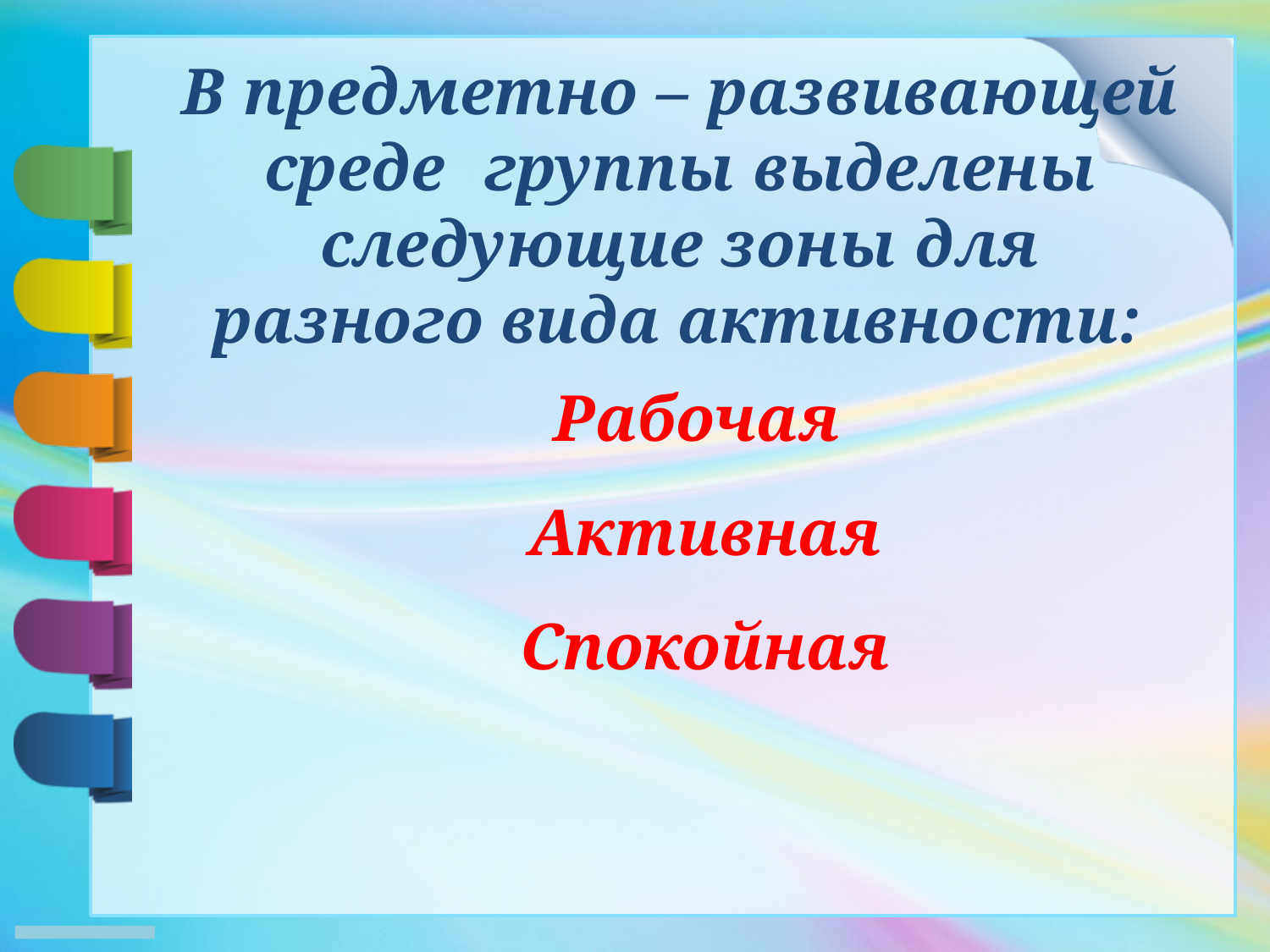

В предметно – развивающей среде  группы выделены следующие зоны для
разного вида активности:
Рабочая
Активная
Спокойная